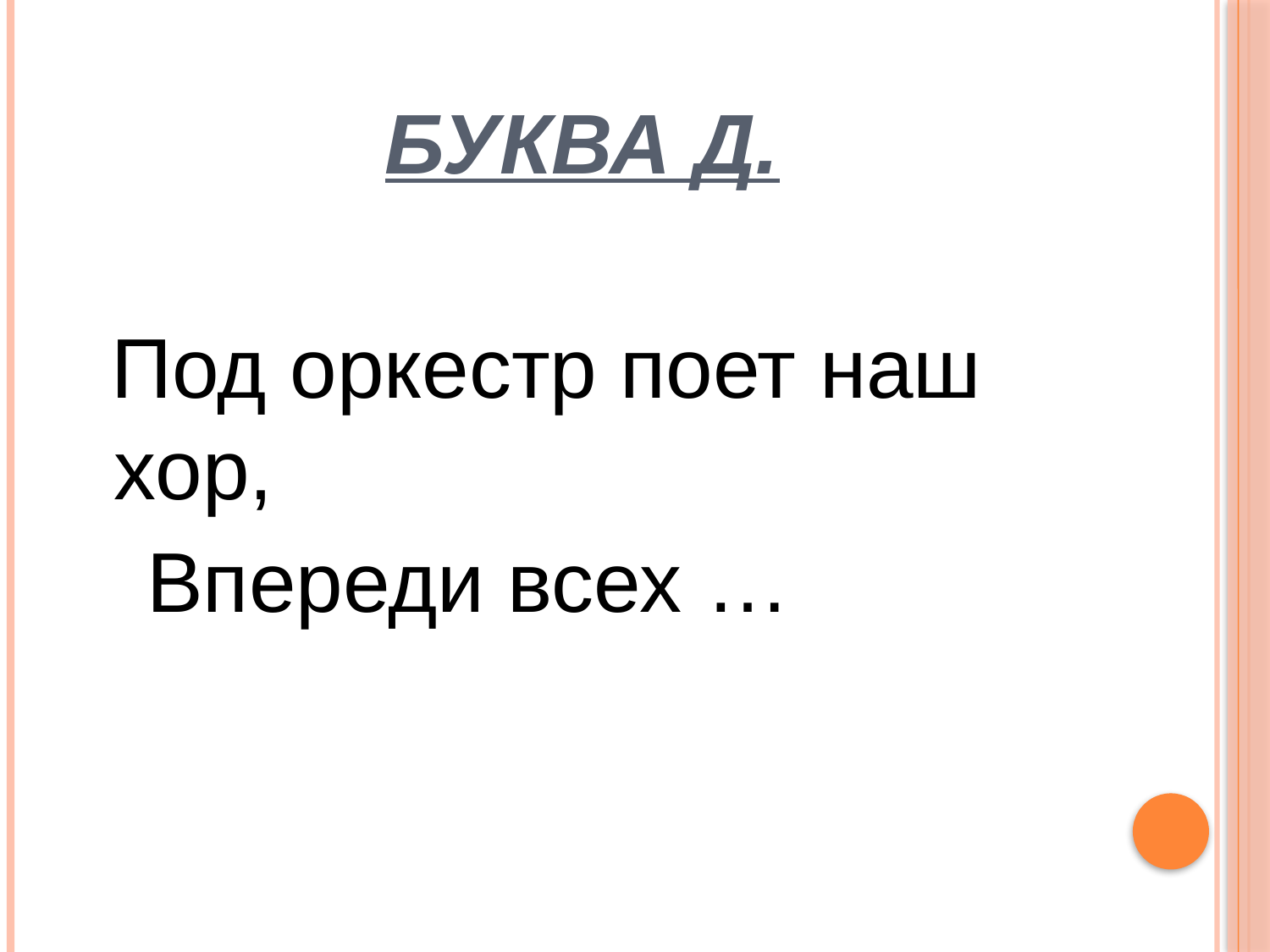

# Буква Д.
   Под оркестр поет наш хор,
   Впереди всех …